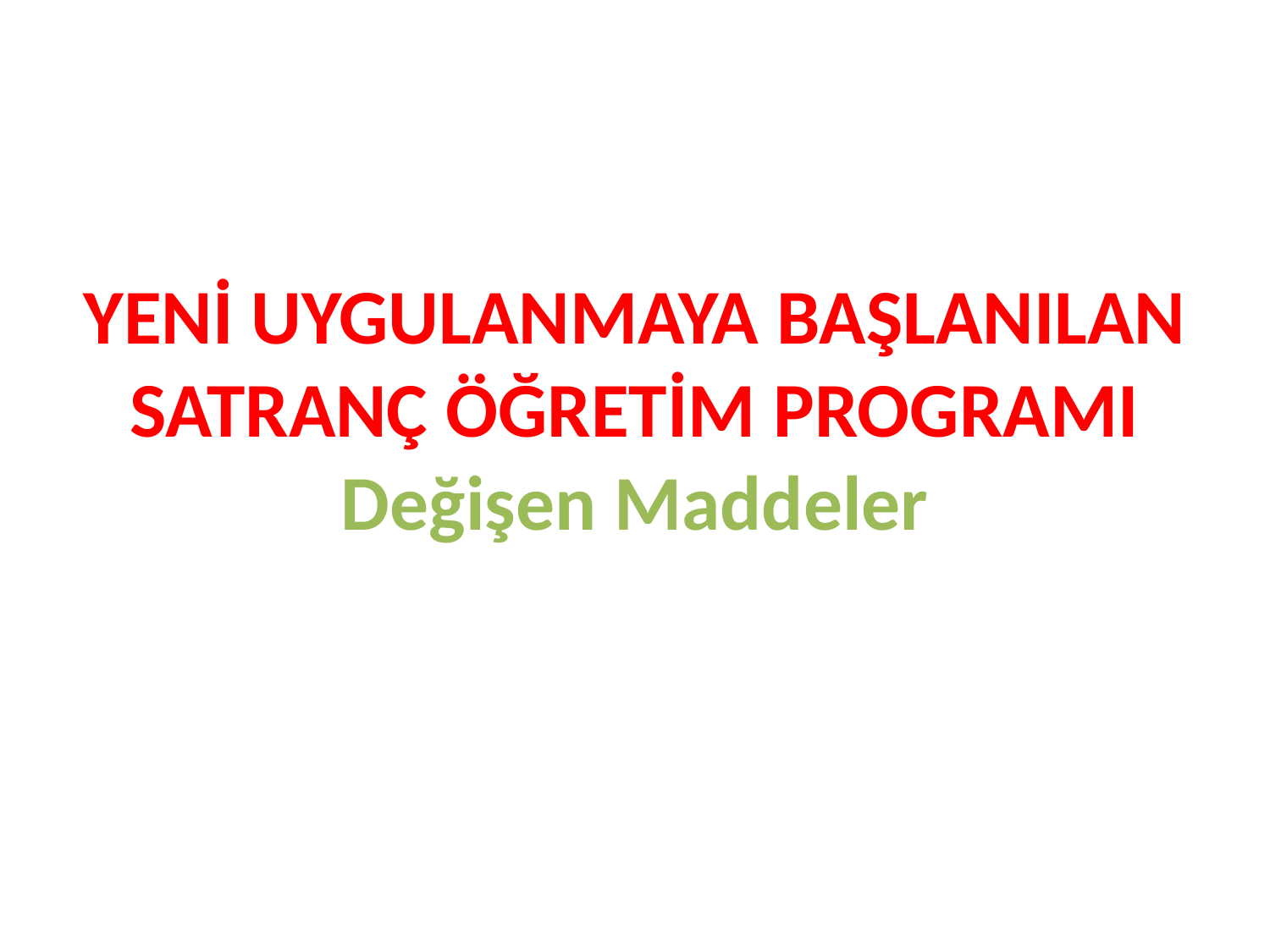

# YENİ UYGULANMAYA BAŞLANILAN SATRANÇ ÖĞRETİM PROGRAMI Değişen Maddeler